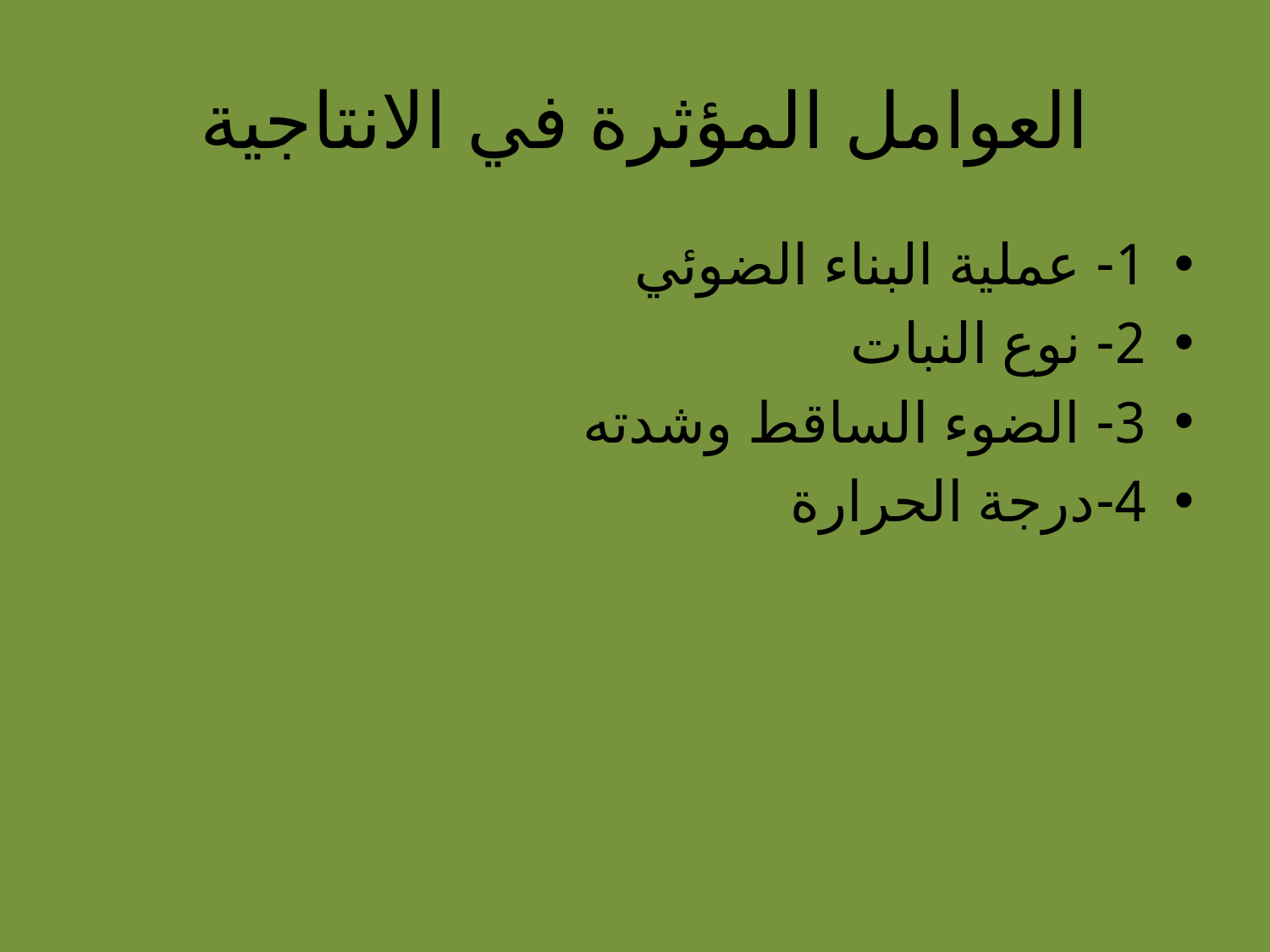

# العوامل المؤثرة في الانتاجية
1- عملية البناء الضوئي
2- نوع النبات
3- الضوء الساقط وشدته
4-درجة الحرارة